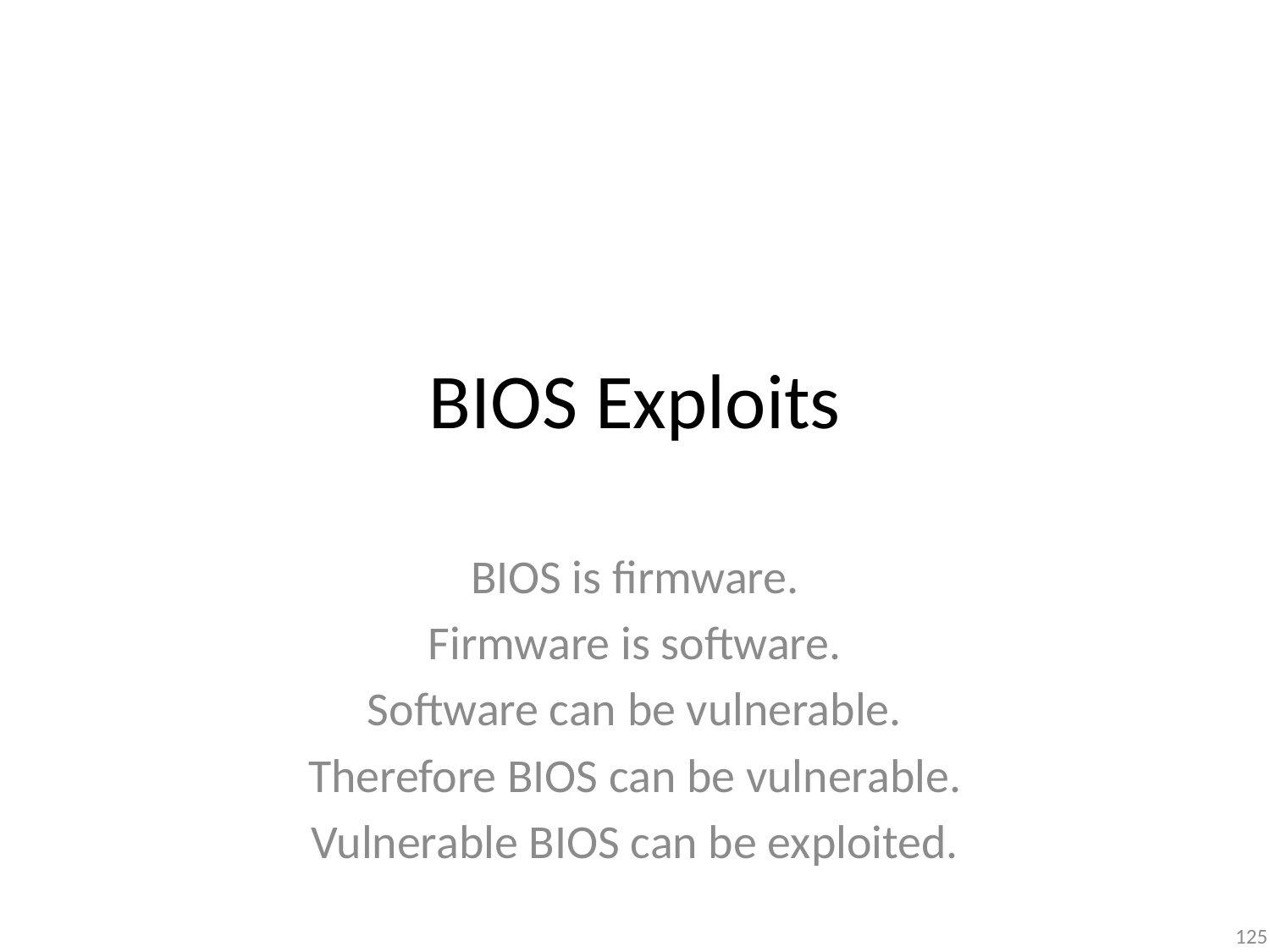

# BIOS Exploits
BIOS is firmware.
Firmware is software.
Software can be vulnerable.
Therefore BIOS can be vulnerable.
Vulnerable BIOS can be exploited.
125